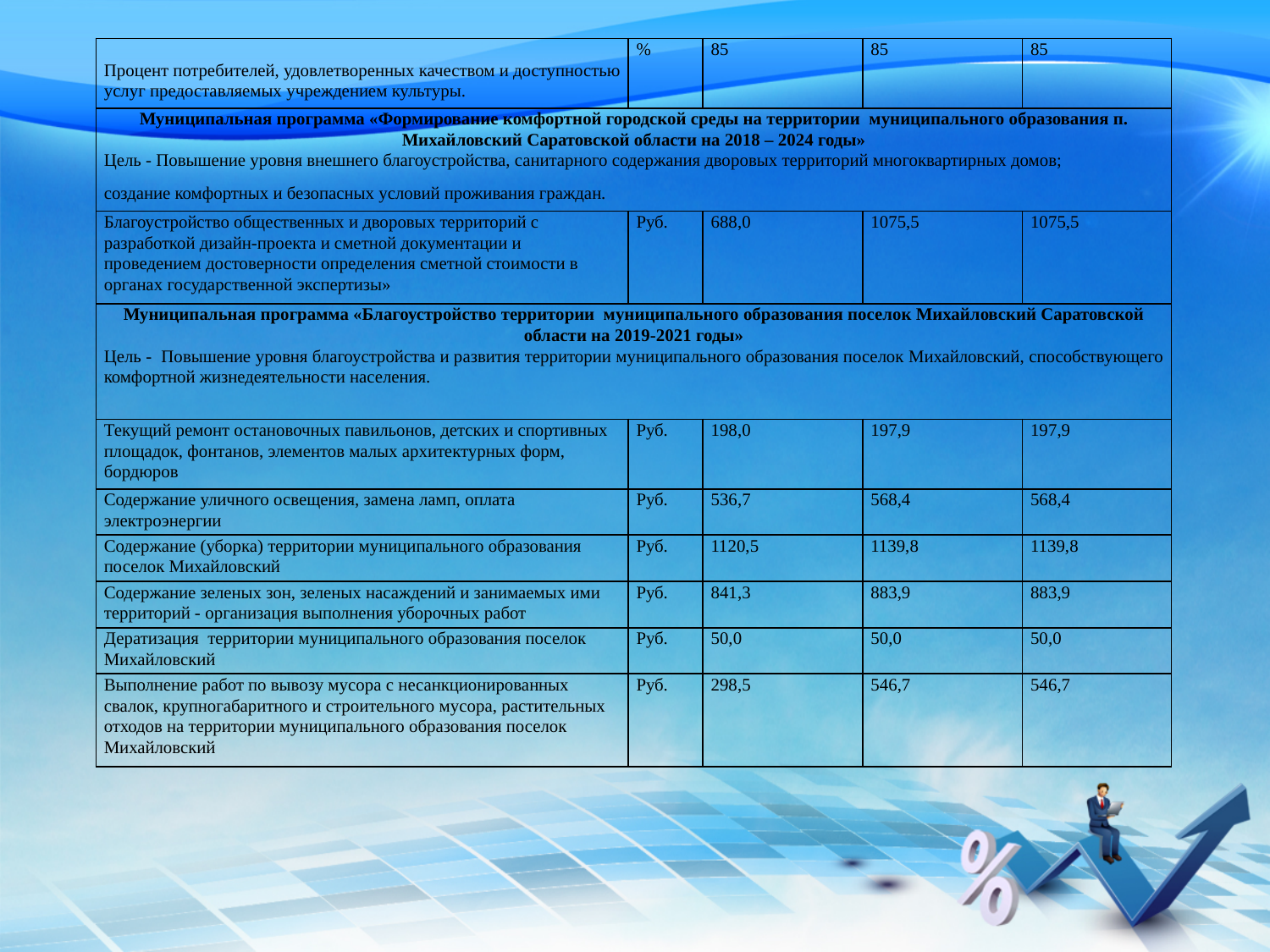

| Процент потребителей, удовлетворенных качеством и доступностью услуг предоставляемых учреждением культуры. | % | 85 | 85 | 85 |
| --- | --- | --- | --- | --- |
| Муниципальная программа «Формирование комфортной городской среды на территории муниципального образования п. Михайловский Саратовской области на 2018 – 2024 годы» Цель - Повышение уровня внешнего благоустройства, санитарного содержания дворовых территорий многоквартирных домов; создание комфортных и безопасных условий проживания граждан. |  |  |  |  |
| Благоустройство общественных и дворовых территорий с разработкой дизайн-проекта и сметной документации и проведением достоверности определения сметной стоимости в органах государственной экспертизы» | Руб. | 688,0 | 1075,5 | 1075,5 |
| Муниципальная программа «Благоустройство территории муниципального образования поселок Михайловский Саратовской области на 2019-2021 годы» Цель - Повышение уровня благоустройства и развития территории муниципального образования поселок Михайловский, способствующего комфортной жизнедеятельности населения. |  |  |  |  |
| Текущий ремонт остановочных павильонов, детских и спортивных площадок, фонтанов, элементов малых архитектурных форм, бордюров | Руб. | 198,0 | 197,9 | 197,9 |
| Содержание уличного освещения, замена ламп, оплата электроэнергии | Руб. | 536,7 | 568,4 | 568,4 |
| Содержание (уборка) территории муниципального образования поселок Михайловский | Руб. | 1120,5 | 1139,8 | 1139,8 |
| Содержание зеленых зон, зеленых насаждений и занимаемых ими территорий - организация выполнения уборочных работ | Руб. | 841,3 | 883,9 | 883,9 |
| Дератизация территории муниципального образования поселок Михайловский | Руб. | 50,0 | 50,0 | 50,0 |
| Выполнение работ по вывозу мусора с несанкционированных свалок, крупногабаритного и строительного мусора, растительных отходов на территории муниципального образования поселок Михайловский | Руб. | 298,5 | 546,7 | 546,7 |